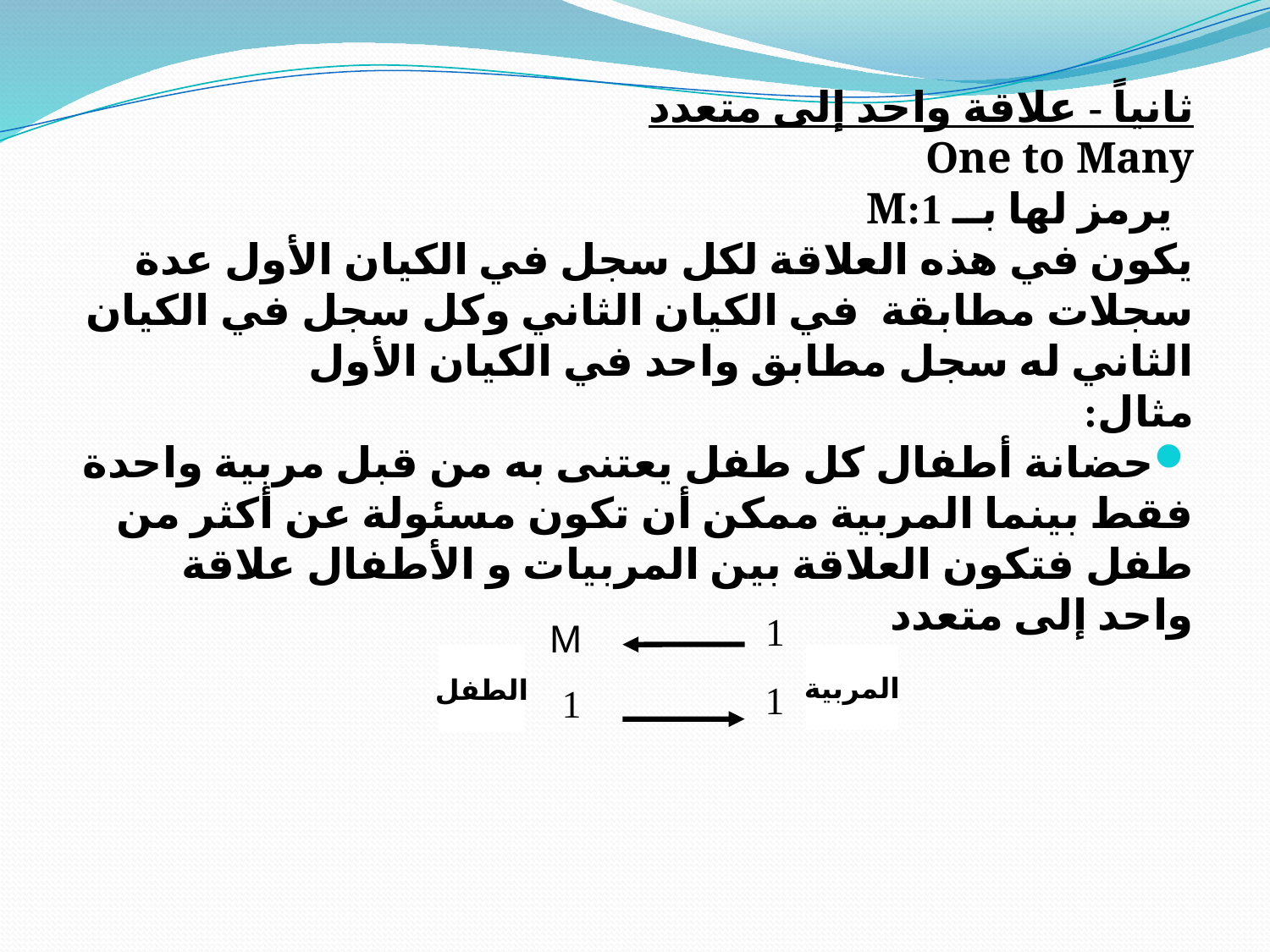

ثانياً - علاقة واحد إلى متعدد
One to Many
  يرمز لها بــ 1:M
يكون في هذه العلاقة لكل سجل في الكيان الأول عدة سجلات مطابقة  في الكيان الثاني وكل سجل في الكيان الثاني له سجل مطابق واحد في الكيان الأول
مثال:
حضانة أطفال كل طفل يعتنى به من قبل مربية واحدة فقط بينما المربية ممكن أن تكون مسئولة عن أكثر من طفل فتكون العلاقة بين المربيات و الأطفال علاقة واحد إلى متعدد

1
M
الطفل

المربية
1
1